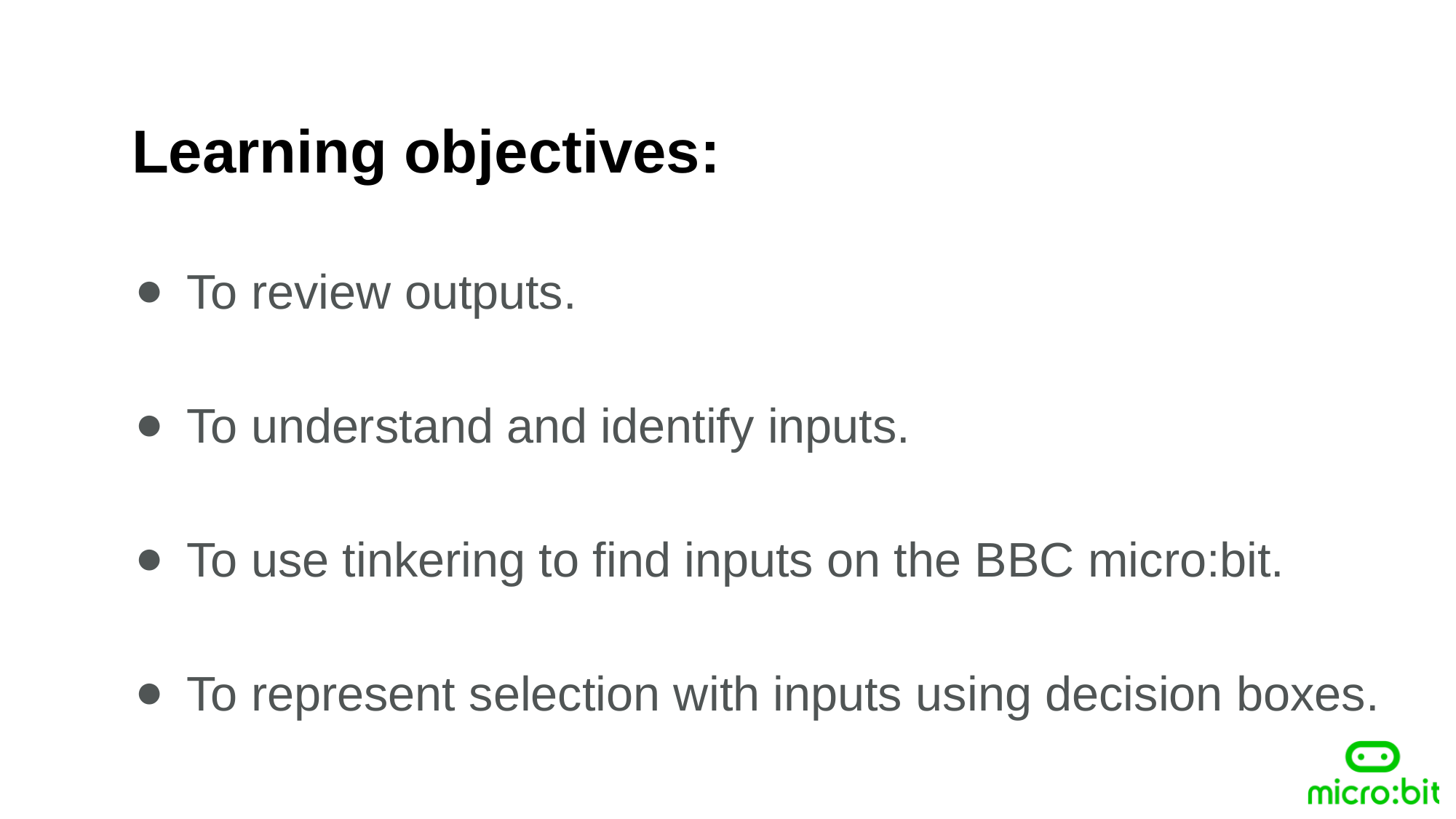

Learning objectives:

To review outputs.

To understand and identify inputs.

To use tinkering to find inputs on the BBC micro:bit.

To represent selection with inputs using decision boxes.